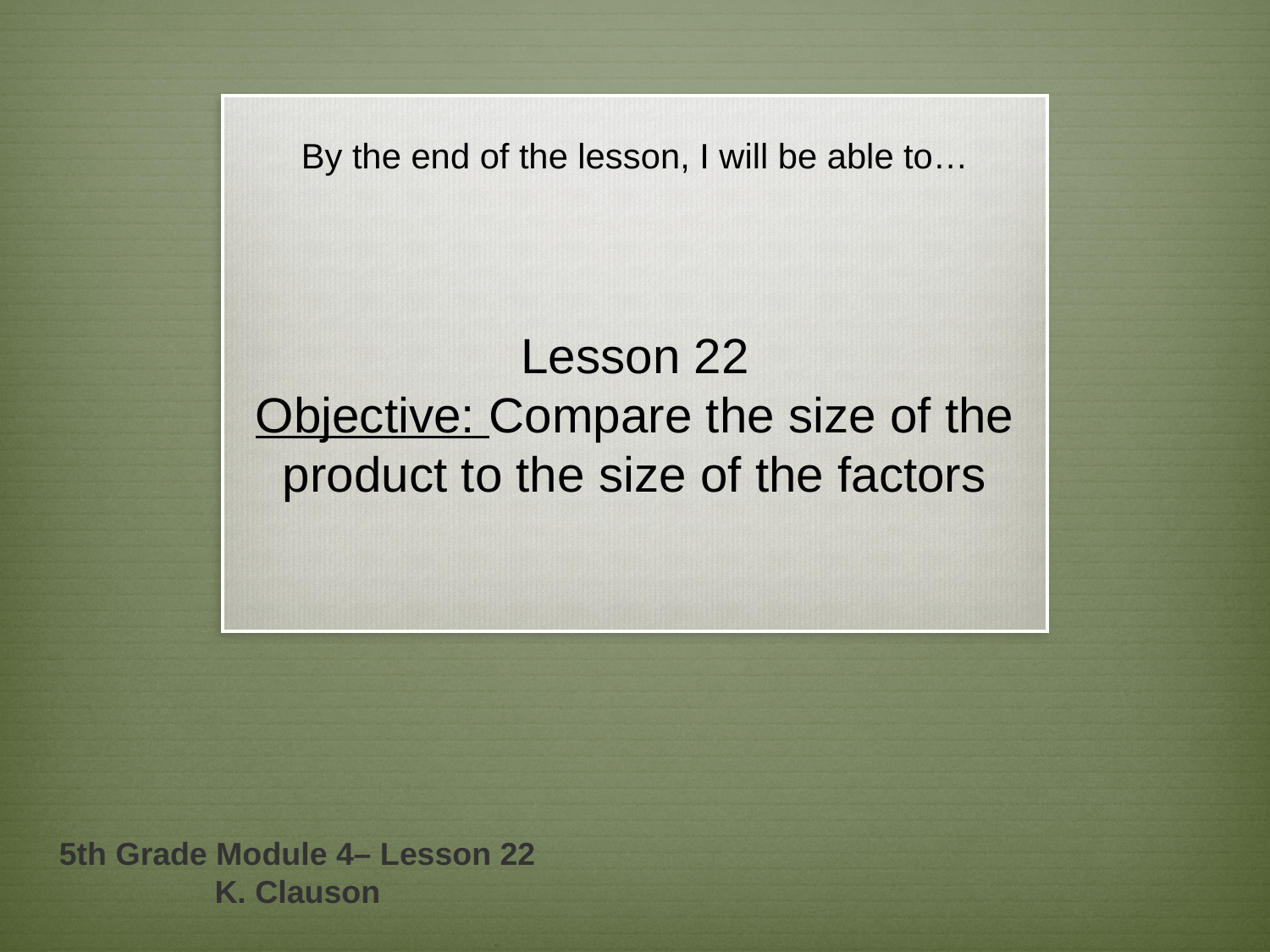

By the end of the lesson, I will be able to…
# Lesson 22 Objective: Compare the size of the product to the size of the factors
5th Grade Module 4– Lesson 22
K. Clauson